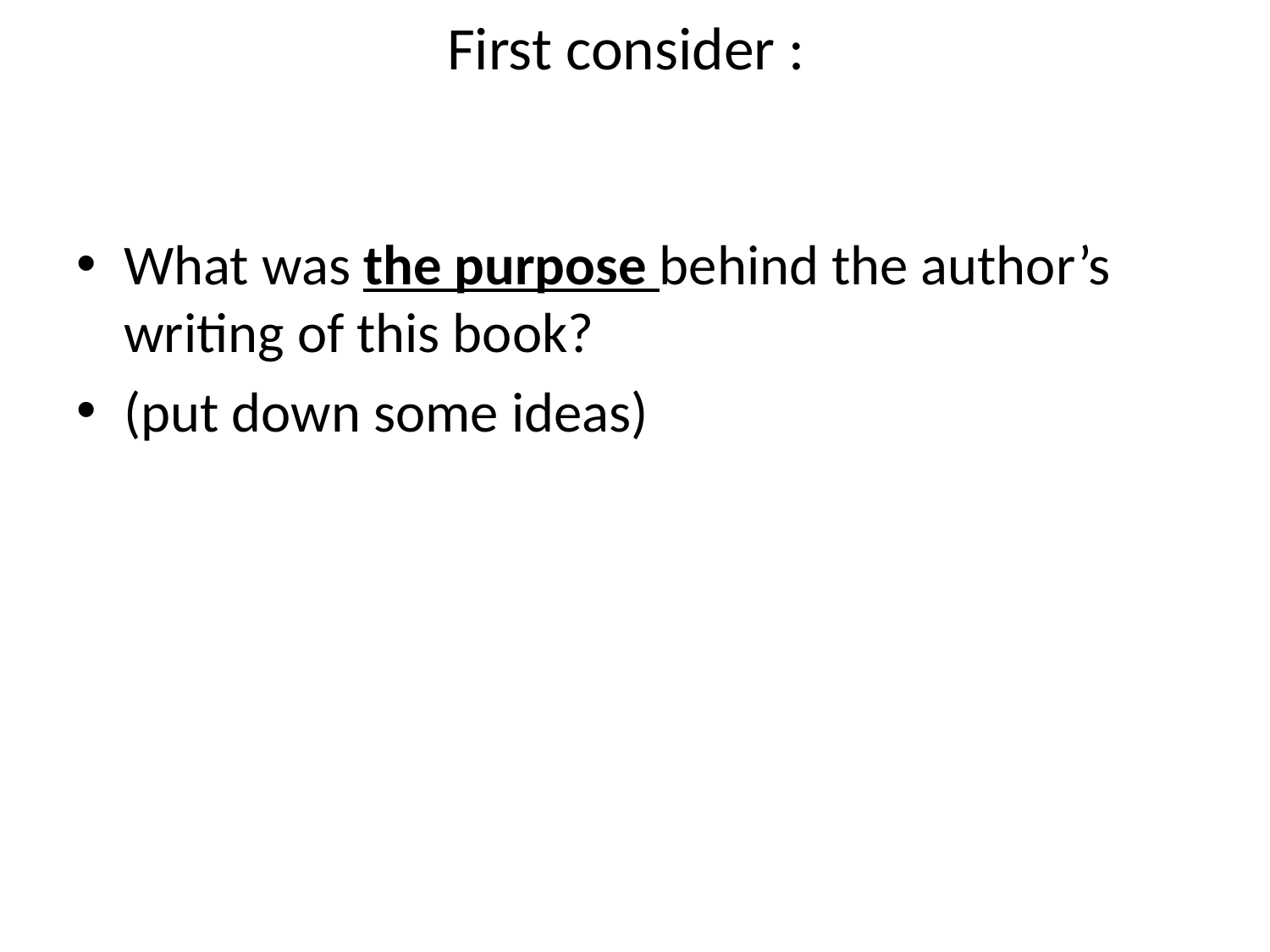

# First consider :
What was the purpose behind the author’s writing of this book?
(put down some ideas)